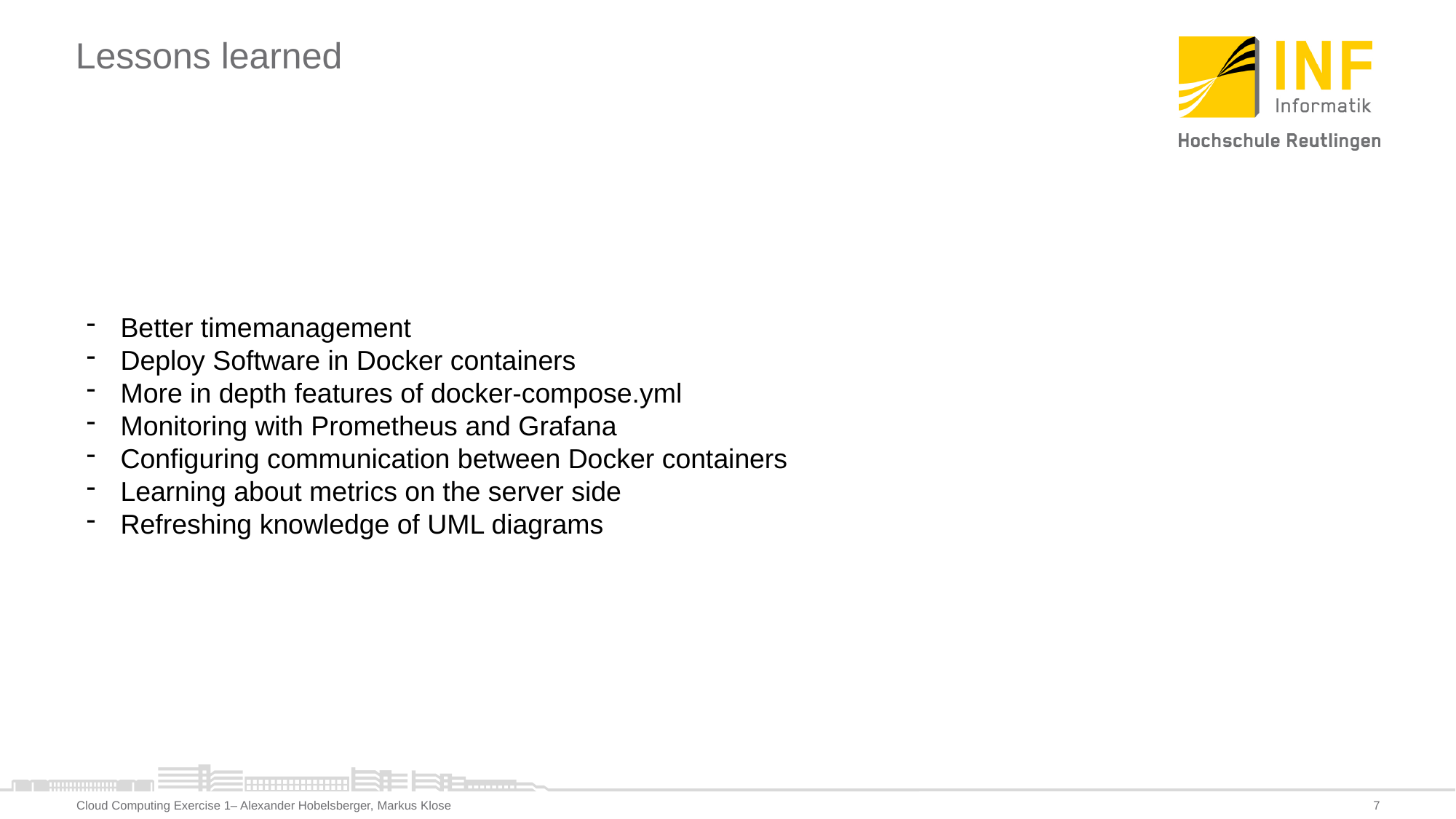

# Lessons learned
Better timemanagement
Deploy Software in Docker containers
More in depth features of docker-compose.yml
Monitoring with Prometheus and Grafana
Configuring communication between Docker containers
Learning about metrics on the server side
Refreshing knowledge of UML diagrams
Cloud Computing Exercise 1– Alexander Hobelsberger, Markus Klose
7